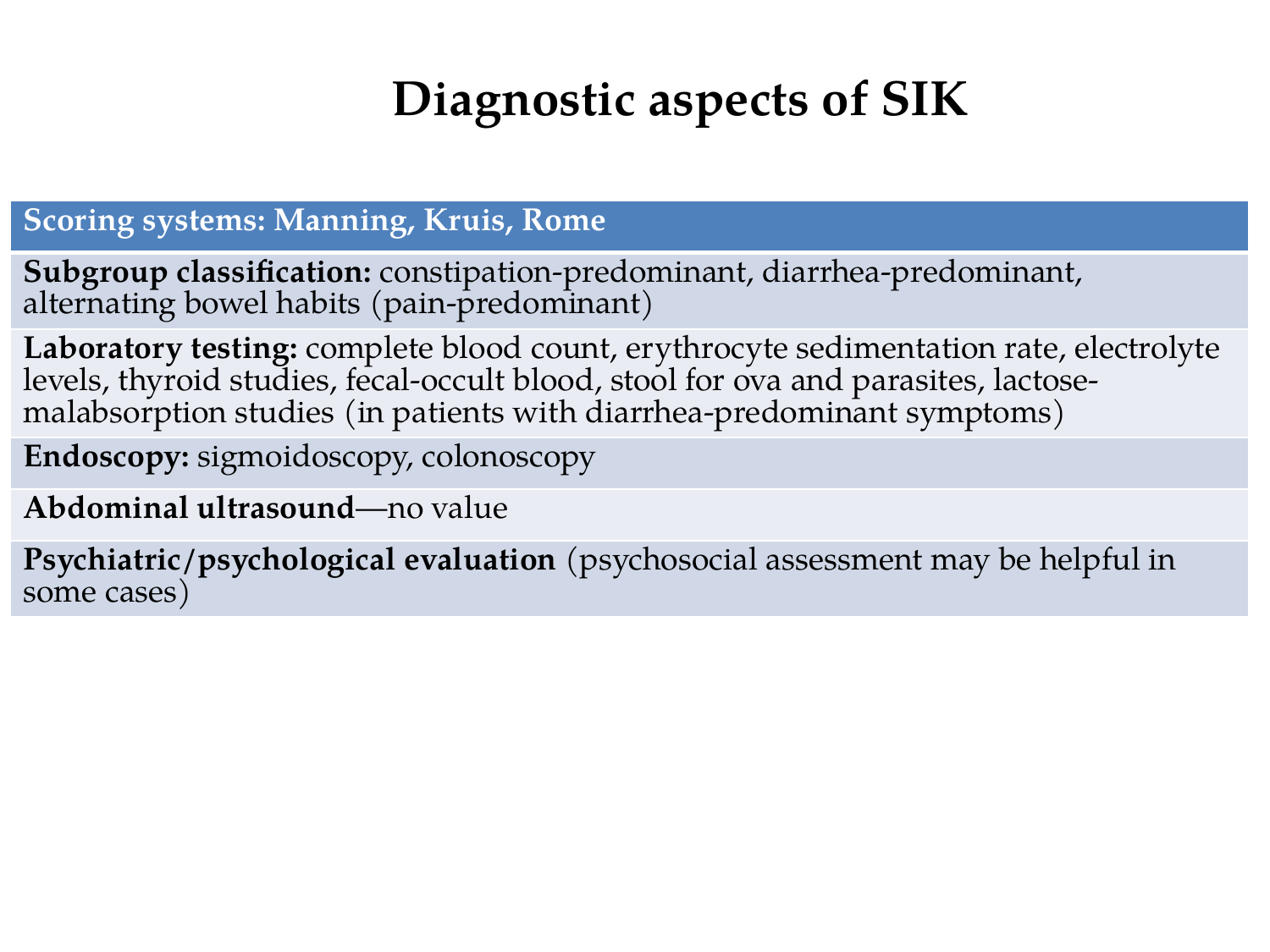

Diagnostic aspects of SIK
| Scoring systems: Manning, Kruis, Rome |
| --- |
| Subgroup classification: constipation-predominant, diarrhea-predominant, alternating bowel habits (pain-predominant) |
| Laboratory testing: complete blood count, erythrocyte sedimentation rate, electrolyte levels, thyroid studies, fecal-occult blood, stool for ova and parasites, lactose-malabsorption studies (in patients with diarrhea-predominant symptoms) |
| Endoscopy: sigmoidoscopy, colonoscopy |
| Abdominal ultrasound—no value |
| Psychiatric/psychological evaluation (psychosocial assessment may be helpful in some cases) |